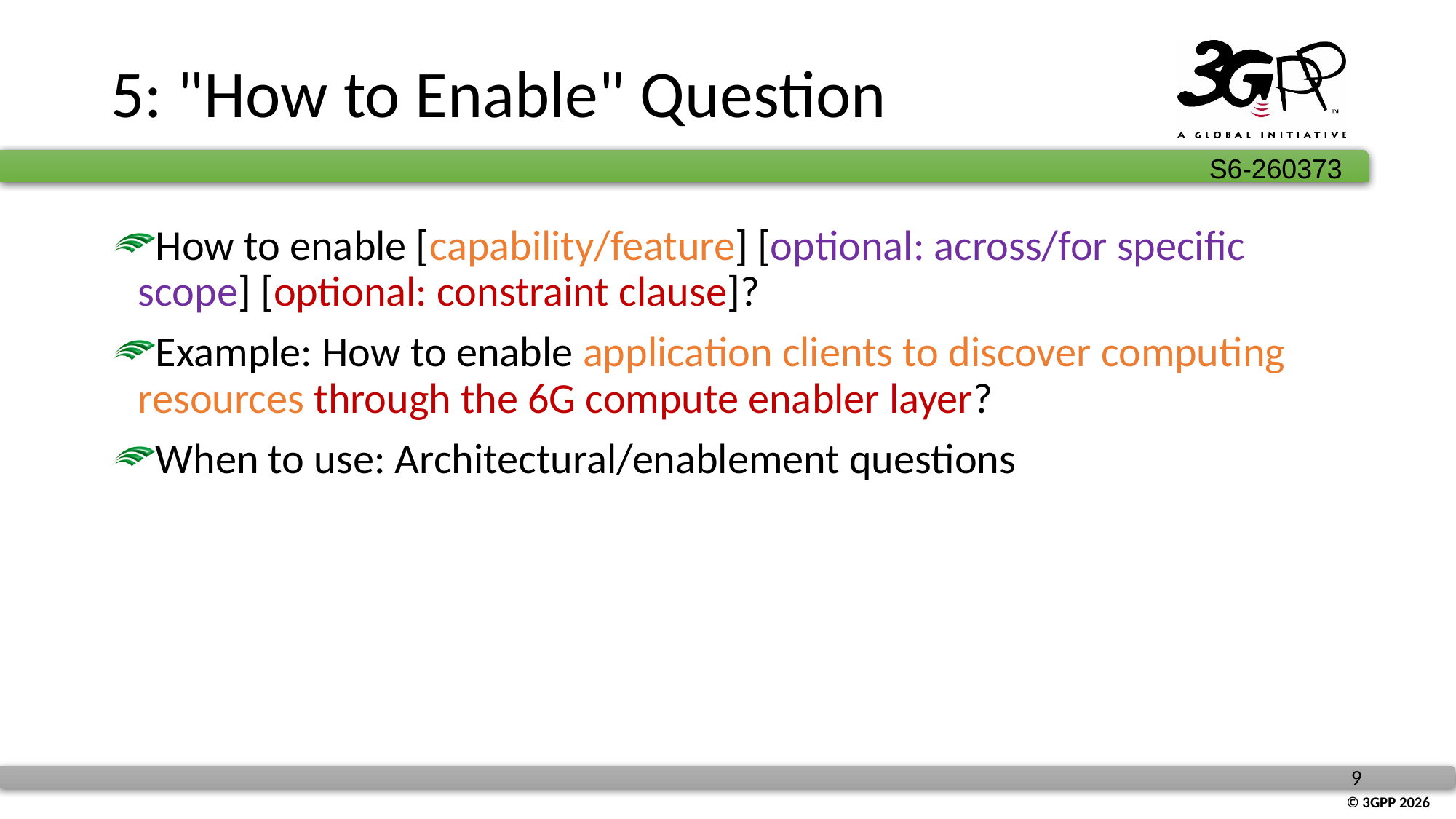

# 5: "How to Enable" Question
How to enable [capability/feature] [optional: across/for specific scope] [optional: constraint clause]?
Example: How to enable application clients to discover computing resources through the 6G compute enabler layer?
When to use: Architectural/enablement questions